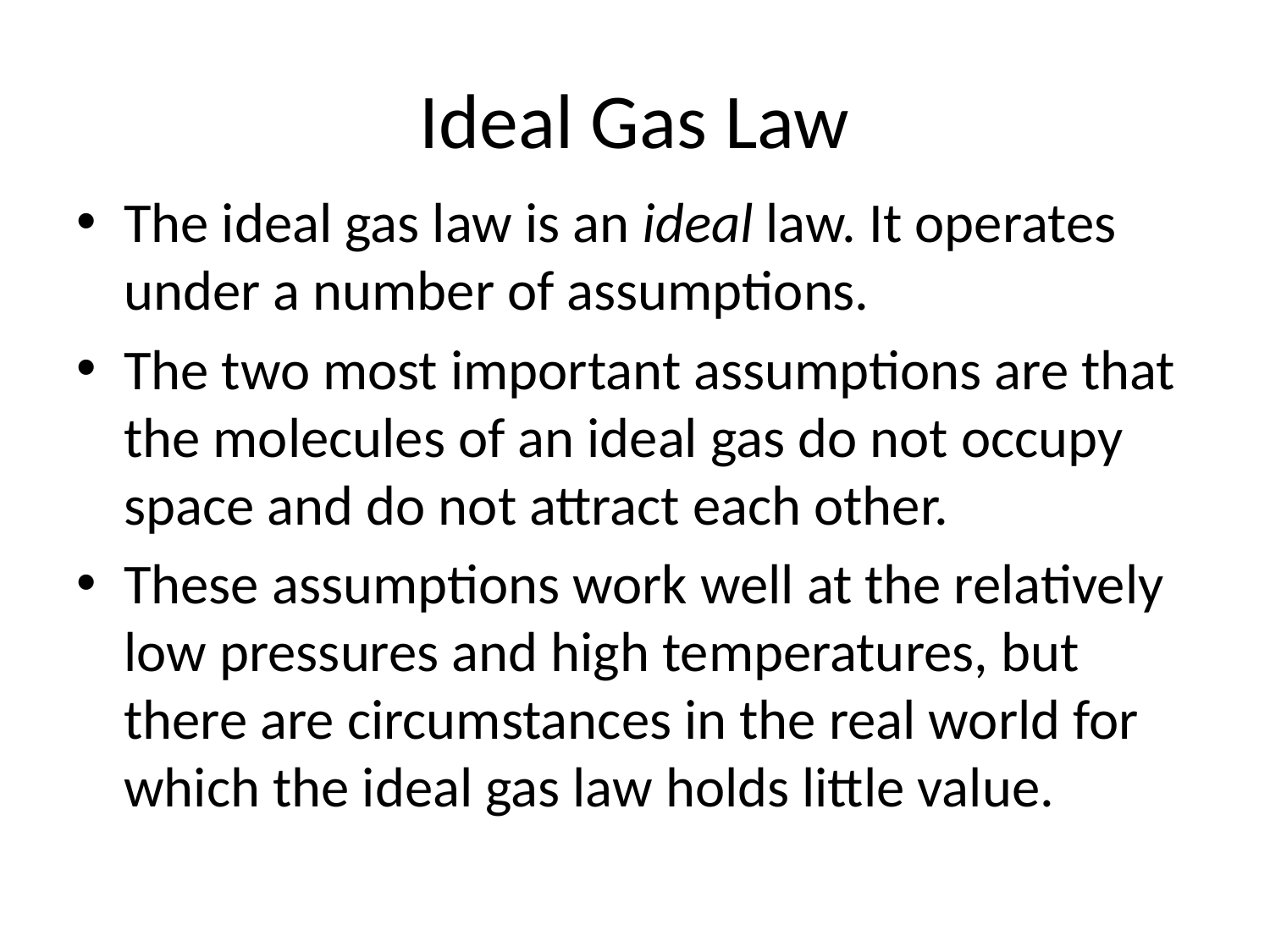

# Ideal Gas Law
The ideal gas law is an ideal law. It operates under a number of assumptions.
The two most important assumptions are that the molecules of an ideal gas do not occupy space and do not attract each other.
These assumptions work well at the relatively low pressures and high temperatures, but there are circumstances in the real world for which the ideal gas law holds little value.